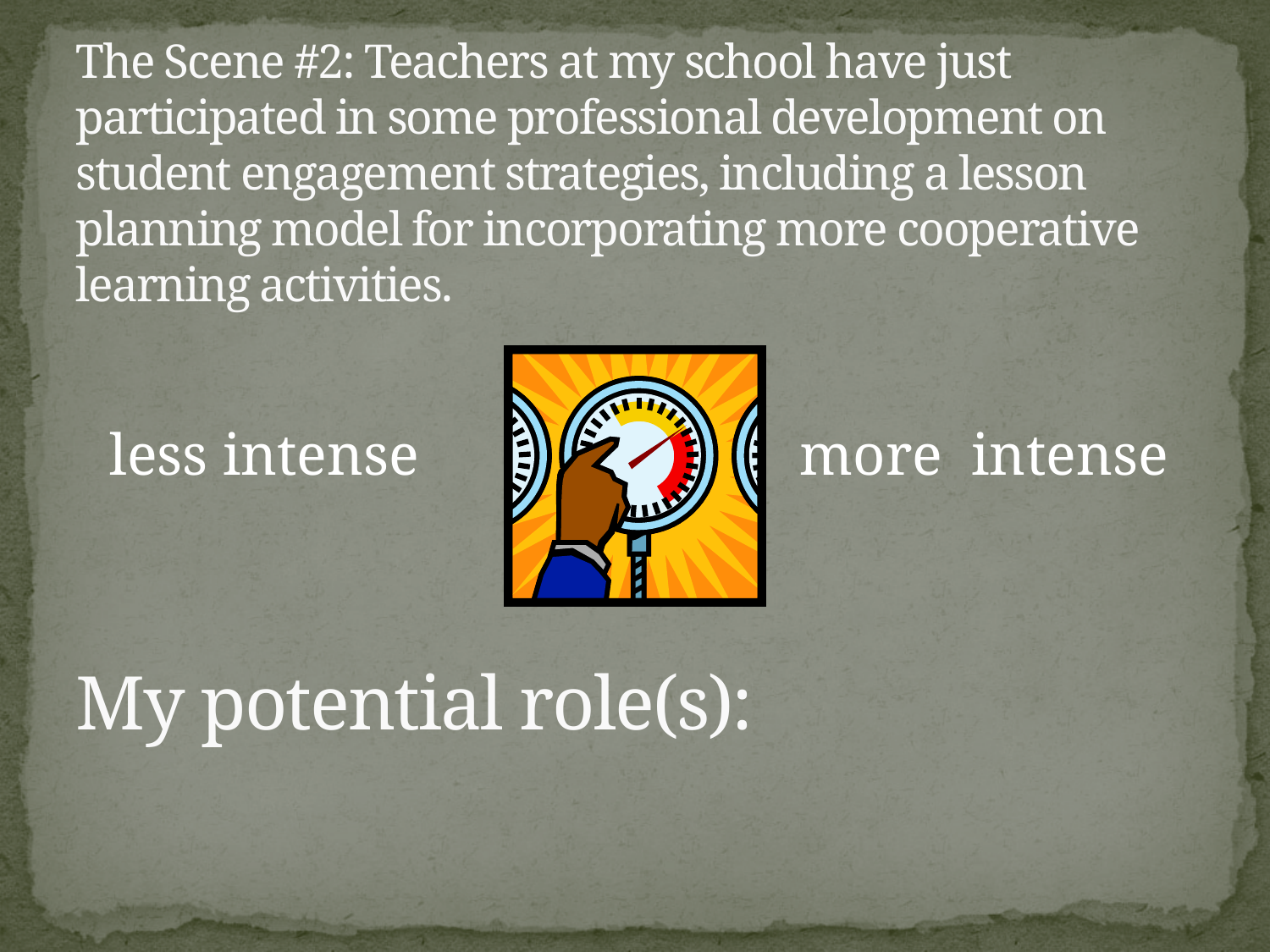

# The Scene #2: Teachers at my school have just participated in some professional development on student engagement strategies, including a lesson planning model for incorporating more cooperative learning activities.
less intense
more  intense
My potential role(s):